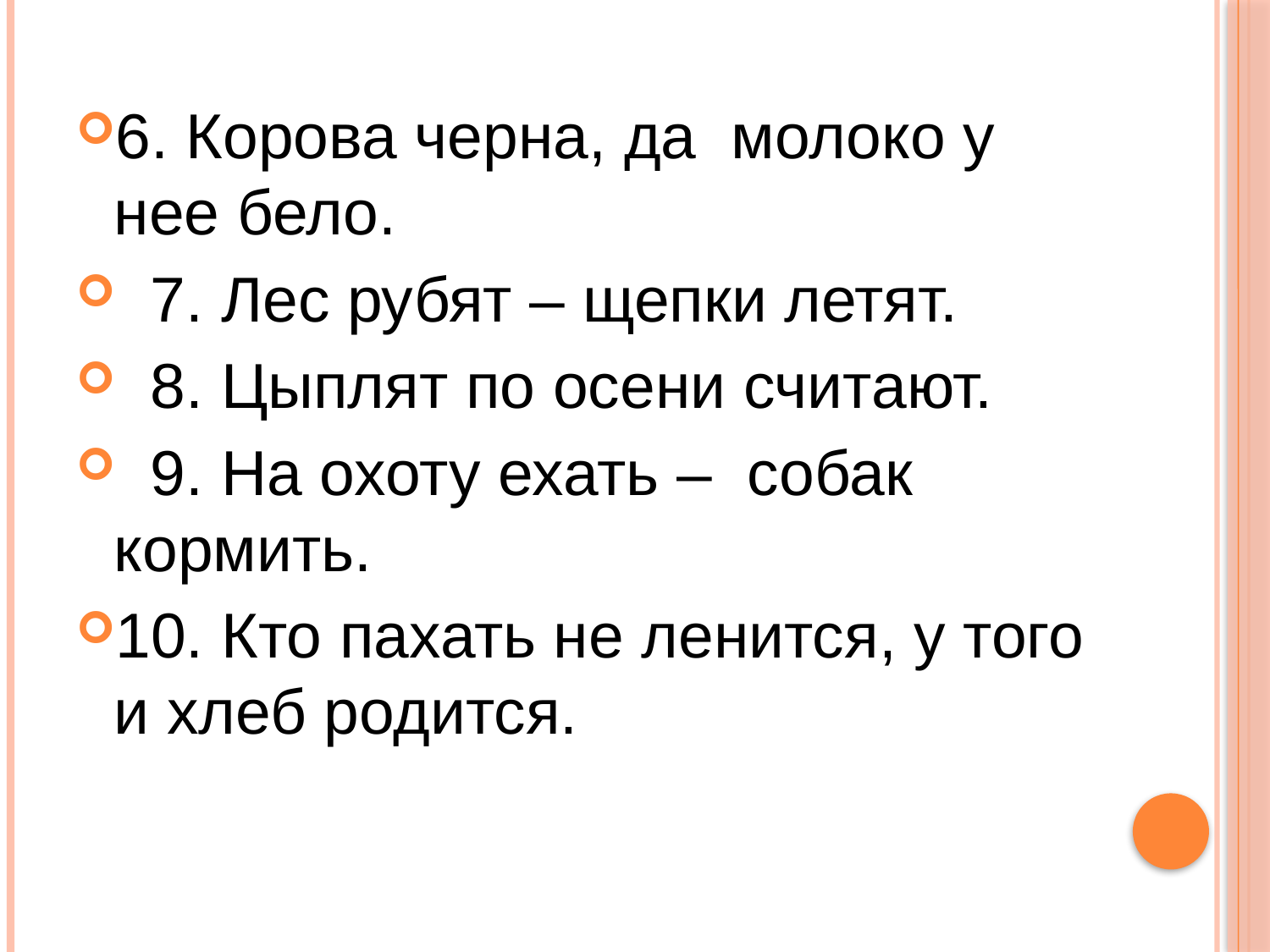

6. Корова черна, да  молоко у нее бело.
  7. Лес рубят – щепки летят.
  8. Цыплят по осени считают.
  9. На охоту ехать –  собак кормить.
10. Кто пахать не ленится, у того и хлеб родится.